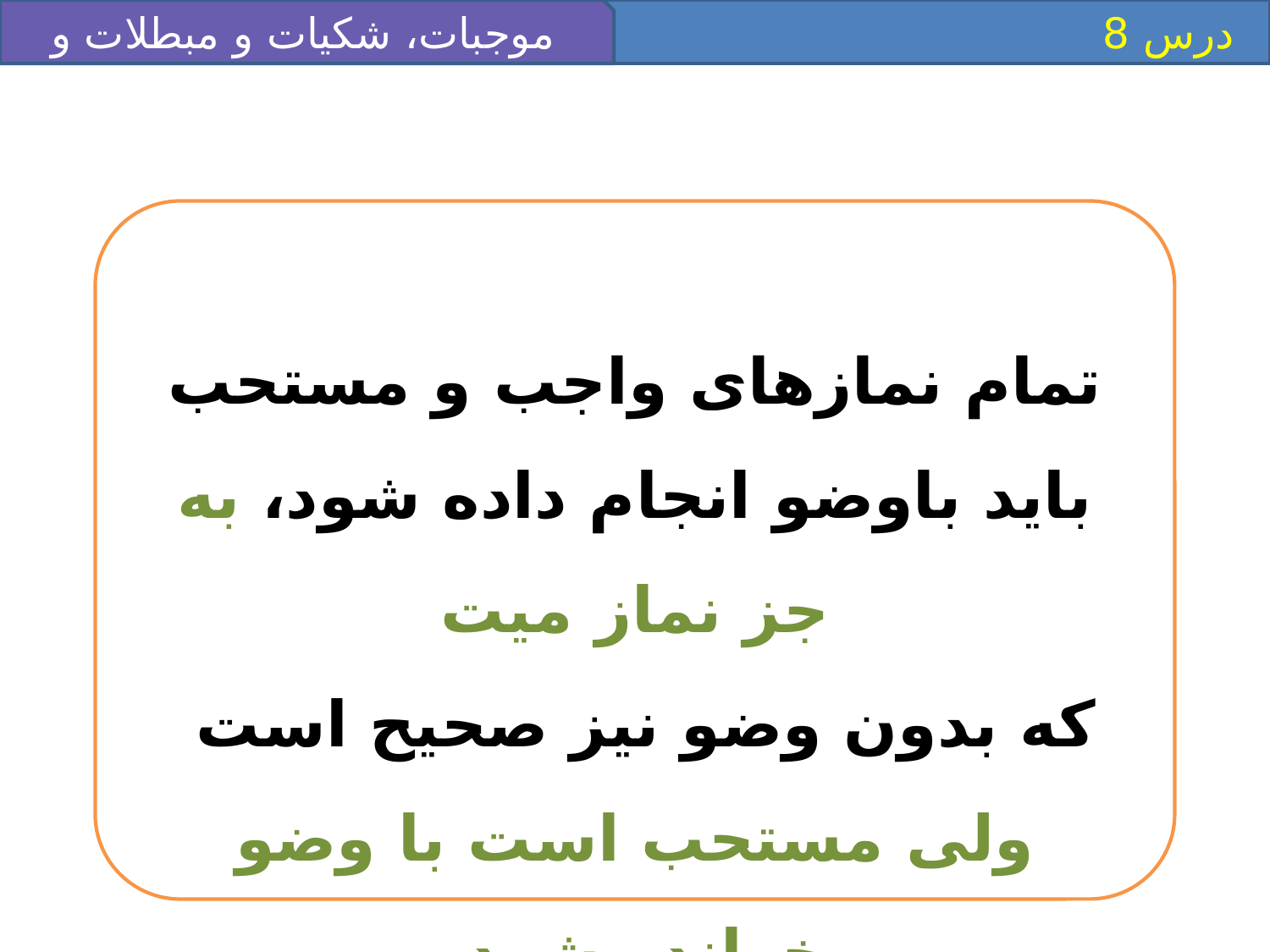

موجبات، شکيات و مبطلات و ضو
 درس 8

تمام نمازهاى واجب و مستحب
بايد باوضو انجام داده شود، به جز نماز ميت
كه بدون وضو نيز صحيح است
ولى مستحب است با وضو خوانده شود.